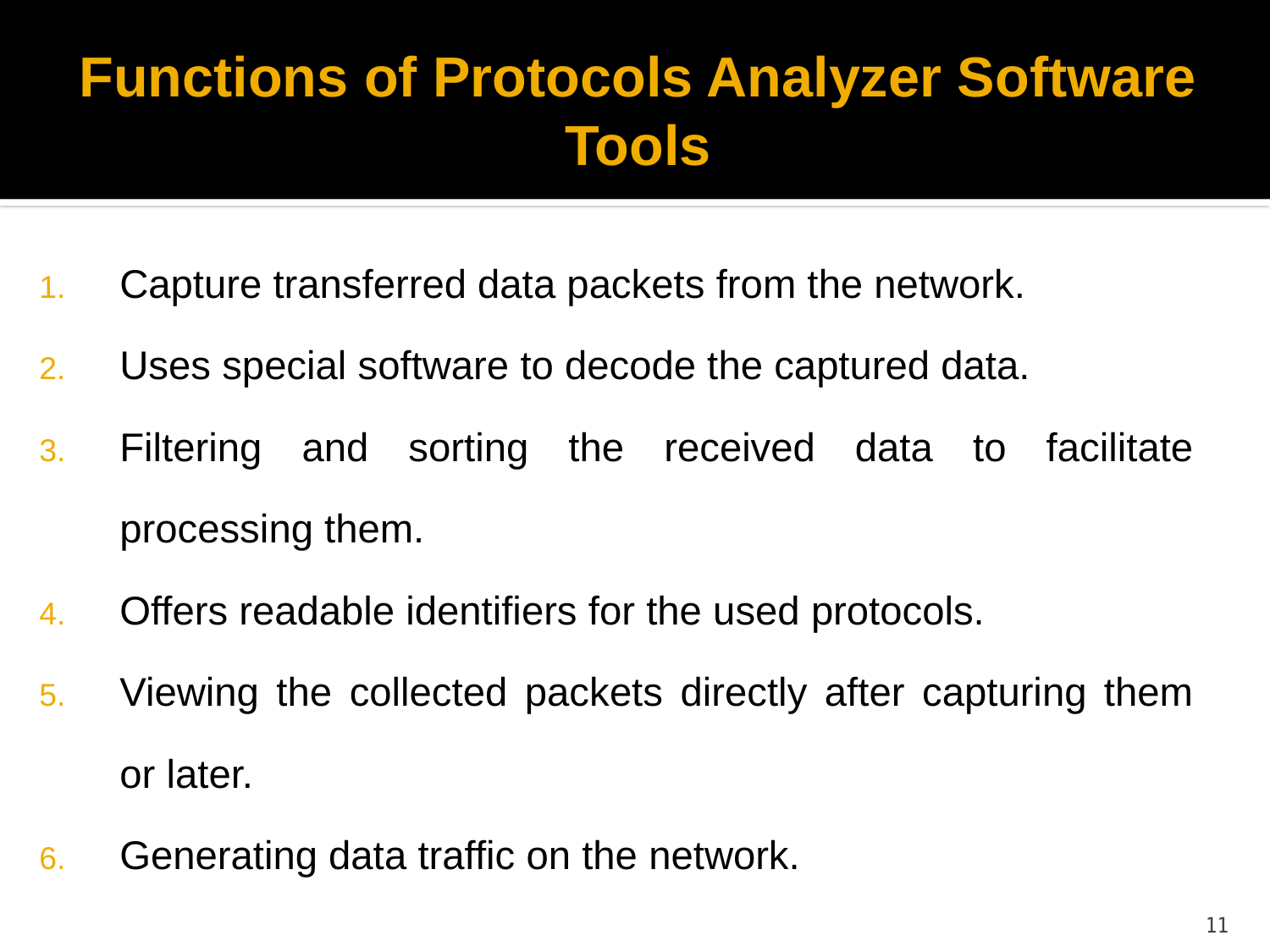

# Functions of Protocols Analyzer Software Tools
Capture transferred data packets from the network.
Uses special software to decode the captured data.
Filtering and sorting the received data to facilitate processing them.
Offers readable identifiers for the used protocols.
Viewing the collected packets directly after capturing them or later.
Generating data traffic on the network.
11